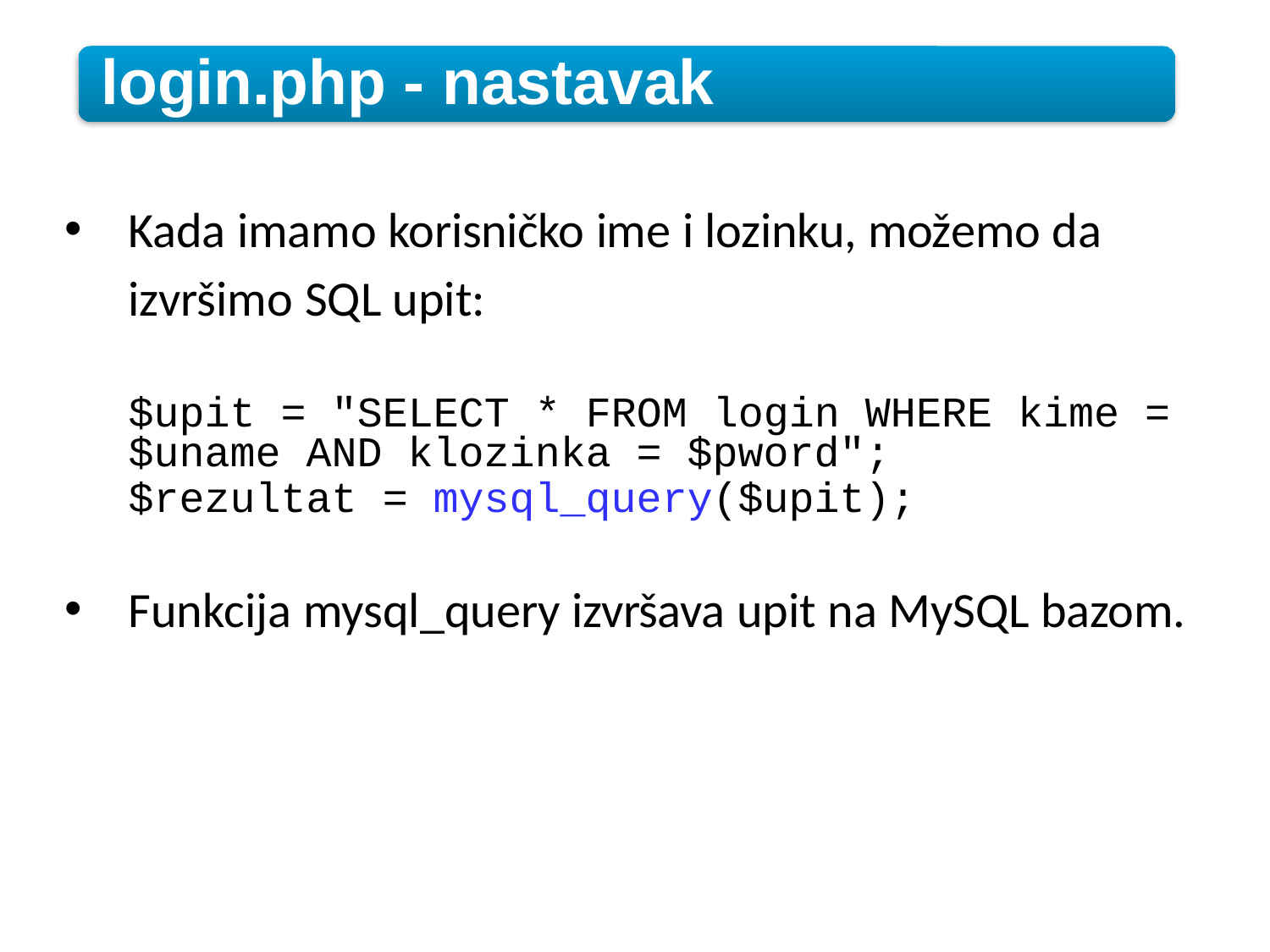

login.php - nastavak
Kada imamo korisničko ime i lozinku, možemo da izvršimo SQL upit:

$upit = "SELECT * FROM login WHERE kime =
$uname AND klozinka = $pword";
$rezultat = mysql_query($upit);

Funkcija mysql_query izvršava upit na MySQL bazom.